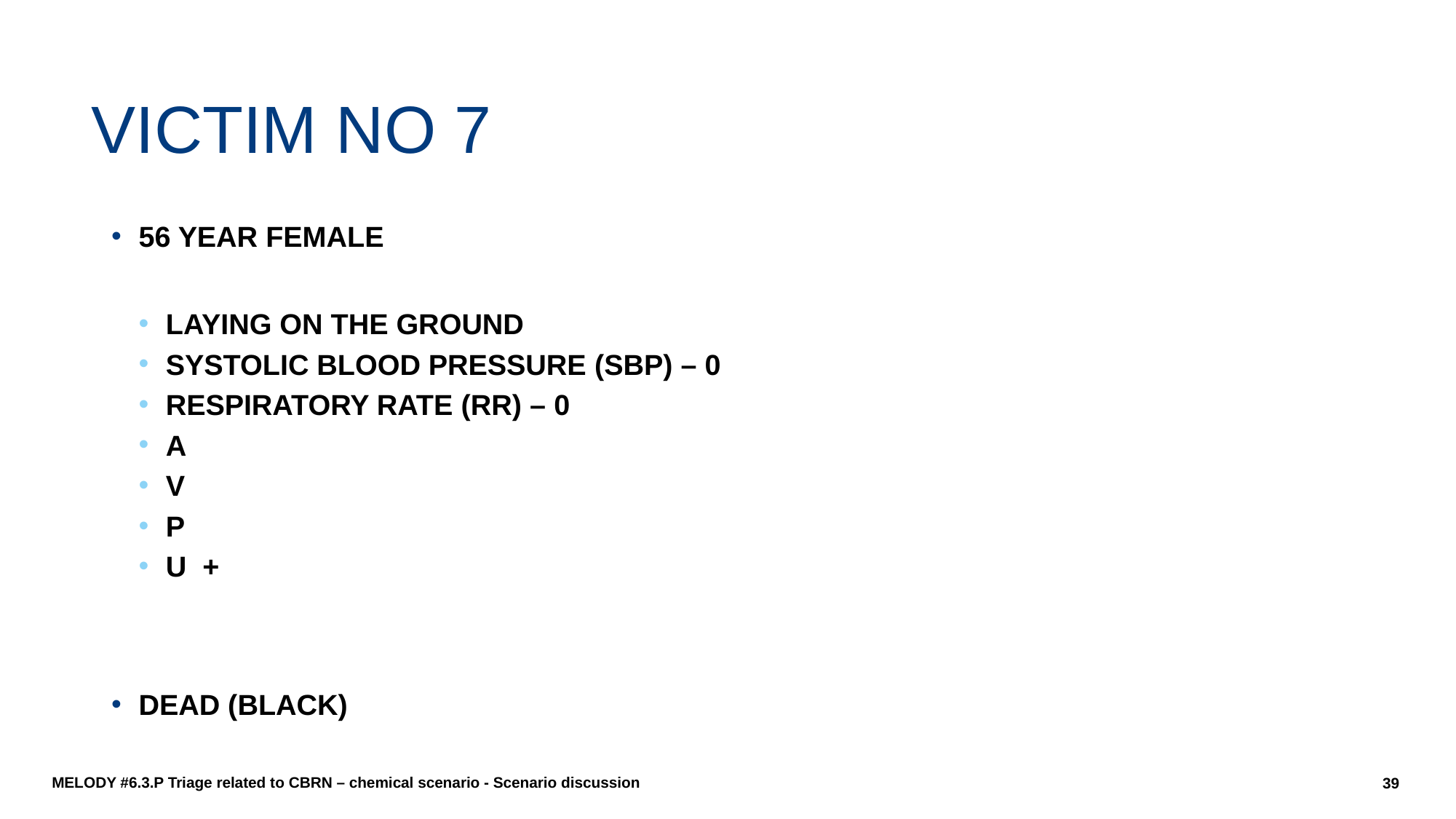

# VICTIM NO 7
56 YEAR FEMALE

LAYING ON THE GROUND
SYSTOLIC BLOOD PRESSURE (SBP) – 0
RESPIRATORY RATE (RR) – 0
A
V
P
U  +

DEAD (BLACK)

MELODY #6.3.P Triage related to CBRN – chemical scenario - Scenario discussion
39